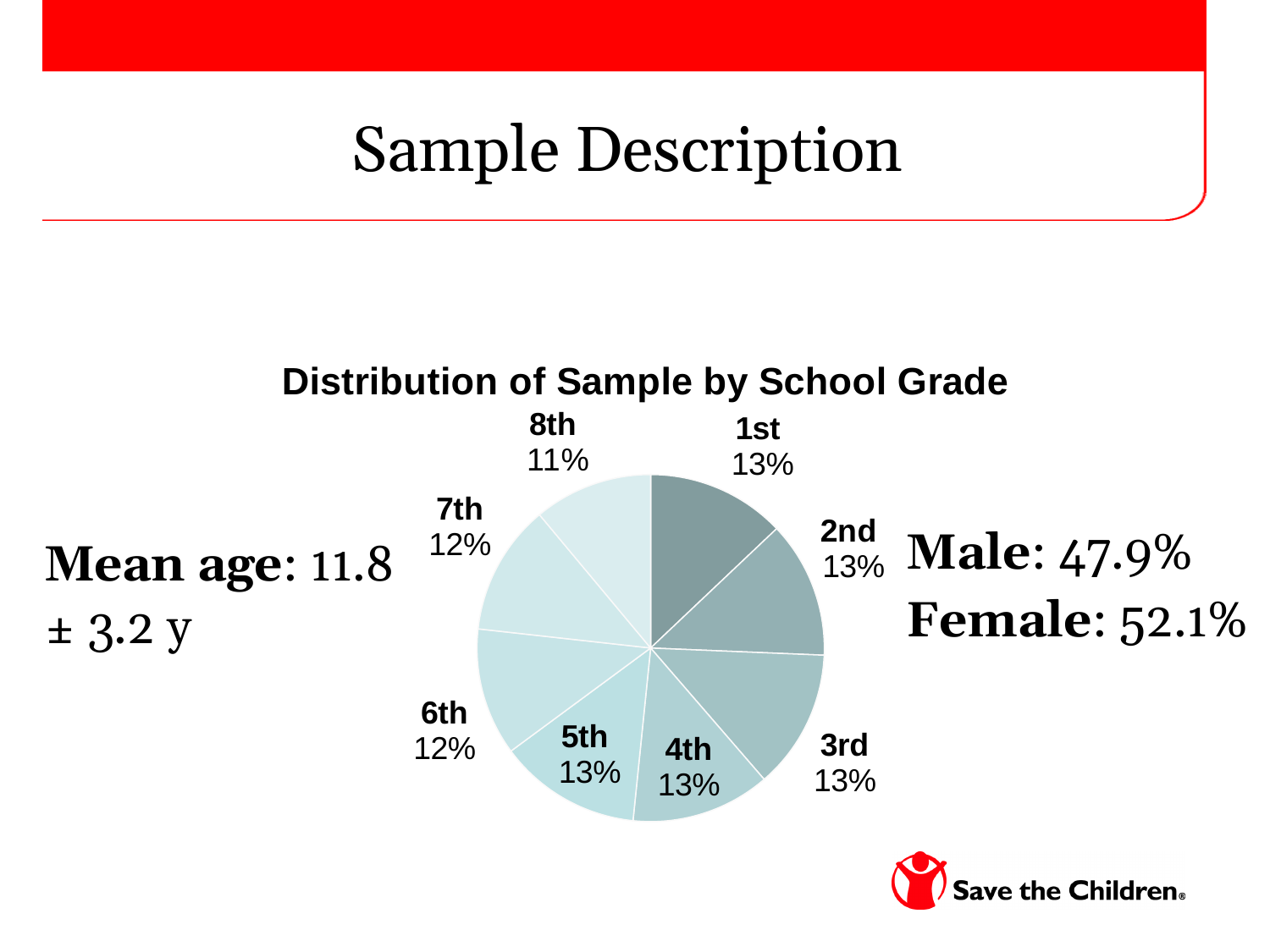

Sample Description

### Chart: Distribution of Sample by School Grade

| Category | Sales | Column1 |
|---|---|---|
| 1st  | 347.0 | None |
| 2nd  | 342.0 | None |
| 3rd | 349.0 | None |
| 4th | 348.0 | None |
| 5th  | 356.0 | None |
| 6th | 319.0 | None |
| 7th | 327.0 | None |
| 8th | 297.0 | None |